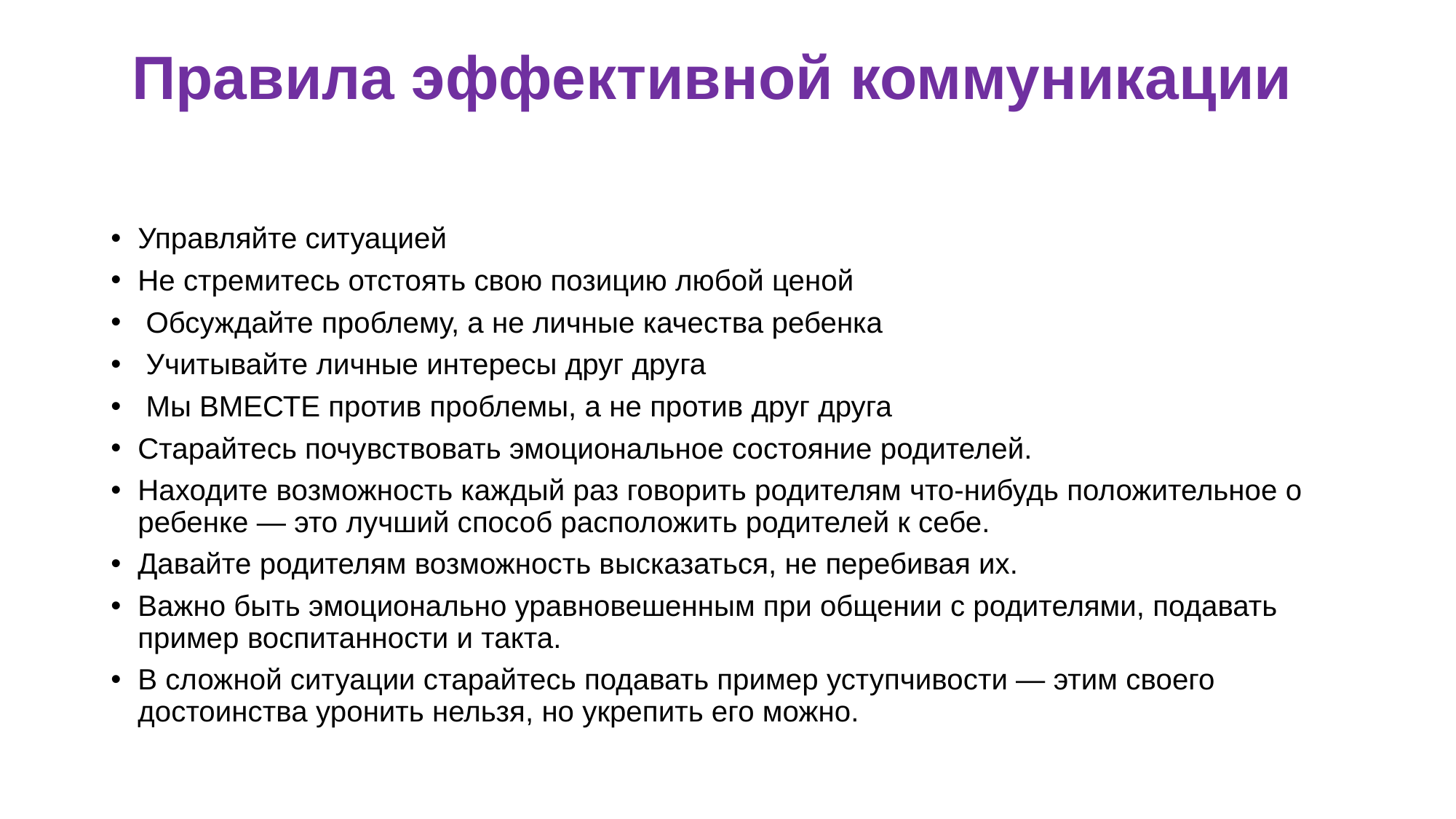

# Правила эффективной коммуникации
Управляйте ситуацией
Не стремитесь отстоять свою позицию любой ценой
 Обсуждайте проблему, а не личные качества ребенка
 Учитывайте личные интересы друг друга
 Мы ВМЕСТЕ против проблемы, а не против друг друга
Старайтесь почувствовать эмоциональное состояние родителей.
Находите возможность каждый раз говорить родителям что-нибудь положительное о ребенке — это лучший способ расположить родителей к себе.
Давайте родителям возможность высказаться, не перебивая их.
Важно быть эмоционально уравновешенным при общении с родителями, подавать пример воспитанности и такта.
В сложной ситуации старайтесь подавать пример уступчивости — этим своего достоинства уронить нельзя, но укрепить его можно.